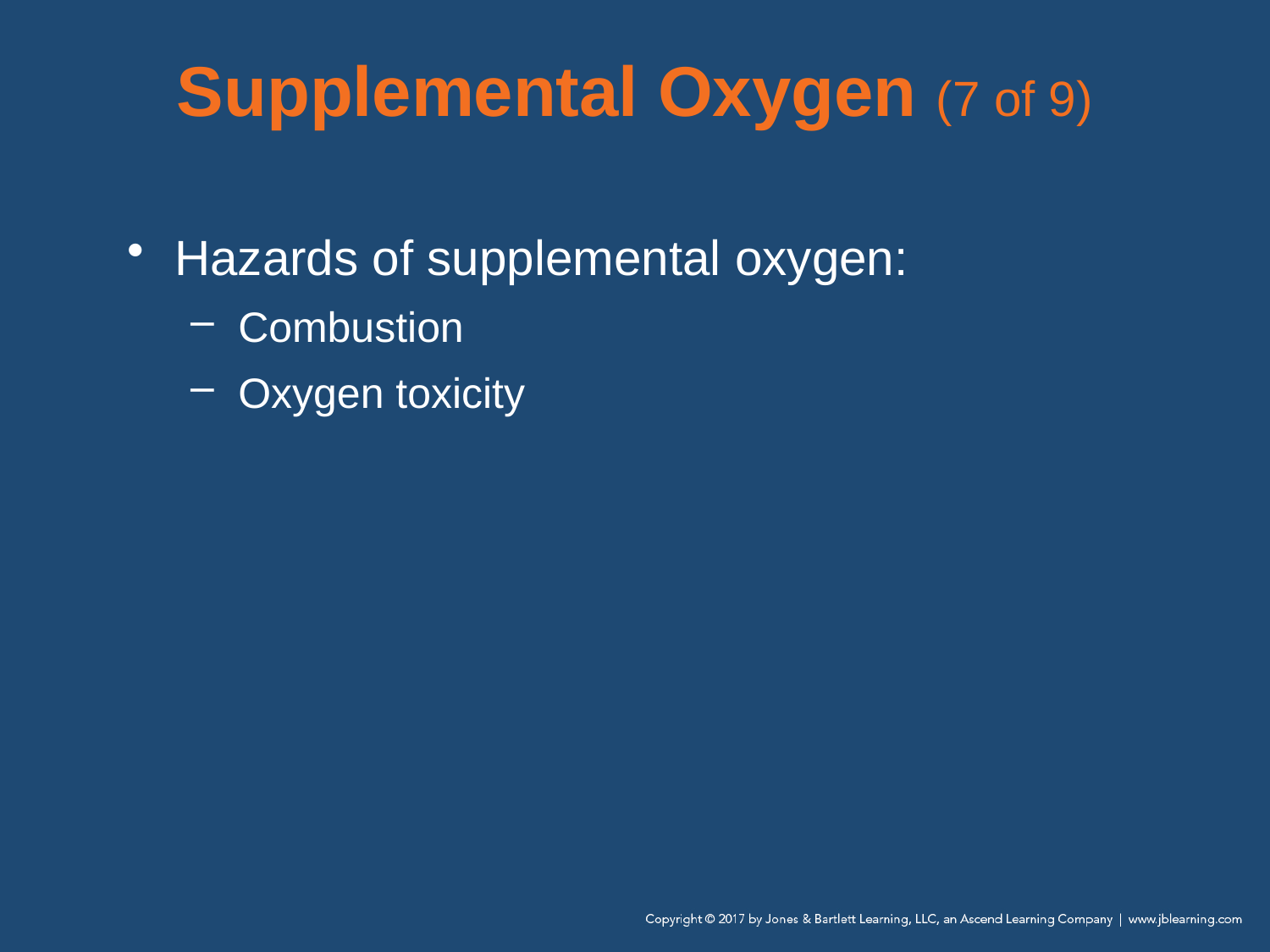

# Supplemental Oxygen (7 of 9)
Hazards of supplemental oxygen:
Combustion
Oxygen toxicity